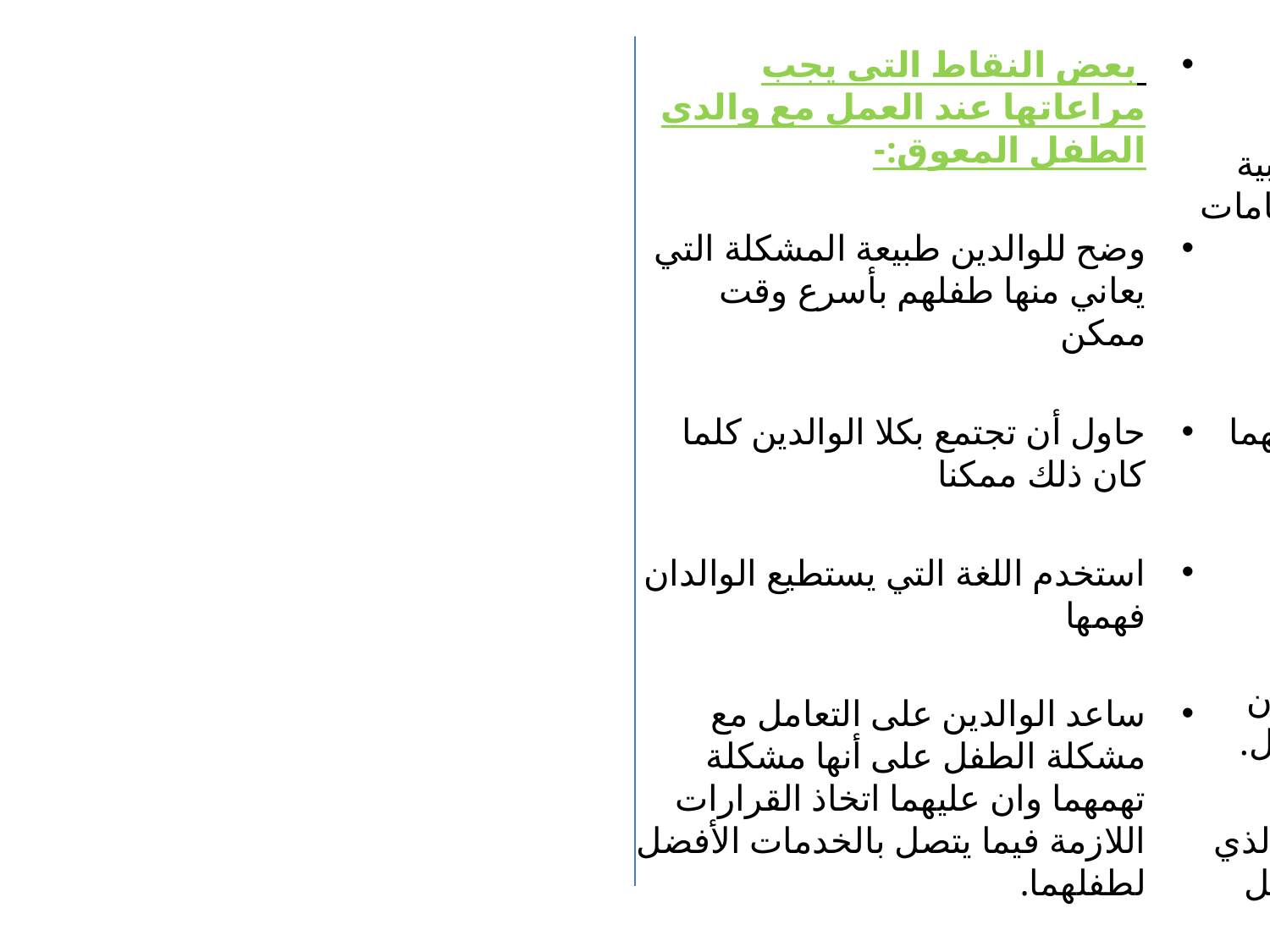

بعض النقاط التي يجب مراعاتها عند العمل مع والدي الطفل المعوق:-

وضح للوالدين طبيعة المشكلة التي يعاني منها طفلهم بأسرع وقت ممكن

حاول أن تجتمع بكلا الوالدين كلما كان ذلك ممكنا

استخدم اللغة التي يستطيع الوالدان فهمها

ساعد الوالدين على التعامل مع مشكلة الطفل على أنها مشكلة تهمهما وان عليهما اتخاذ القرارات اللازمة فيما يتصل بالخدمات الأفضل لطفلهما.

ساعد الوالدين على فهم مشكلة طفلهما فلا تتوقع أن الأمر واضح لهما

تعامل مع الوالدين بطريقة ايجابية فلا توجه لهما الانتقادات أو الاتهامات فهما بحاجة إلى تفهمك ودعمك وخبرتك.

تذكر أن والدي الطفل المعوق كغيرهما من الآباء والأمهات لديهما آمال وطموحات ومشكلات وصعوبات

تذكر انك مهني متخصص وأنهما والدان يستجيبان لوضع الطفل بطريقة عاطفية فاحرص على أن توضح لهما سبل مساعدة الطفل.

تذكر أهمية الدور وطبيعة الأثر الذي تنطوي عليه اتجاهاتك نحو الطفل ووالديه.